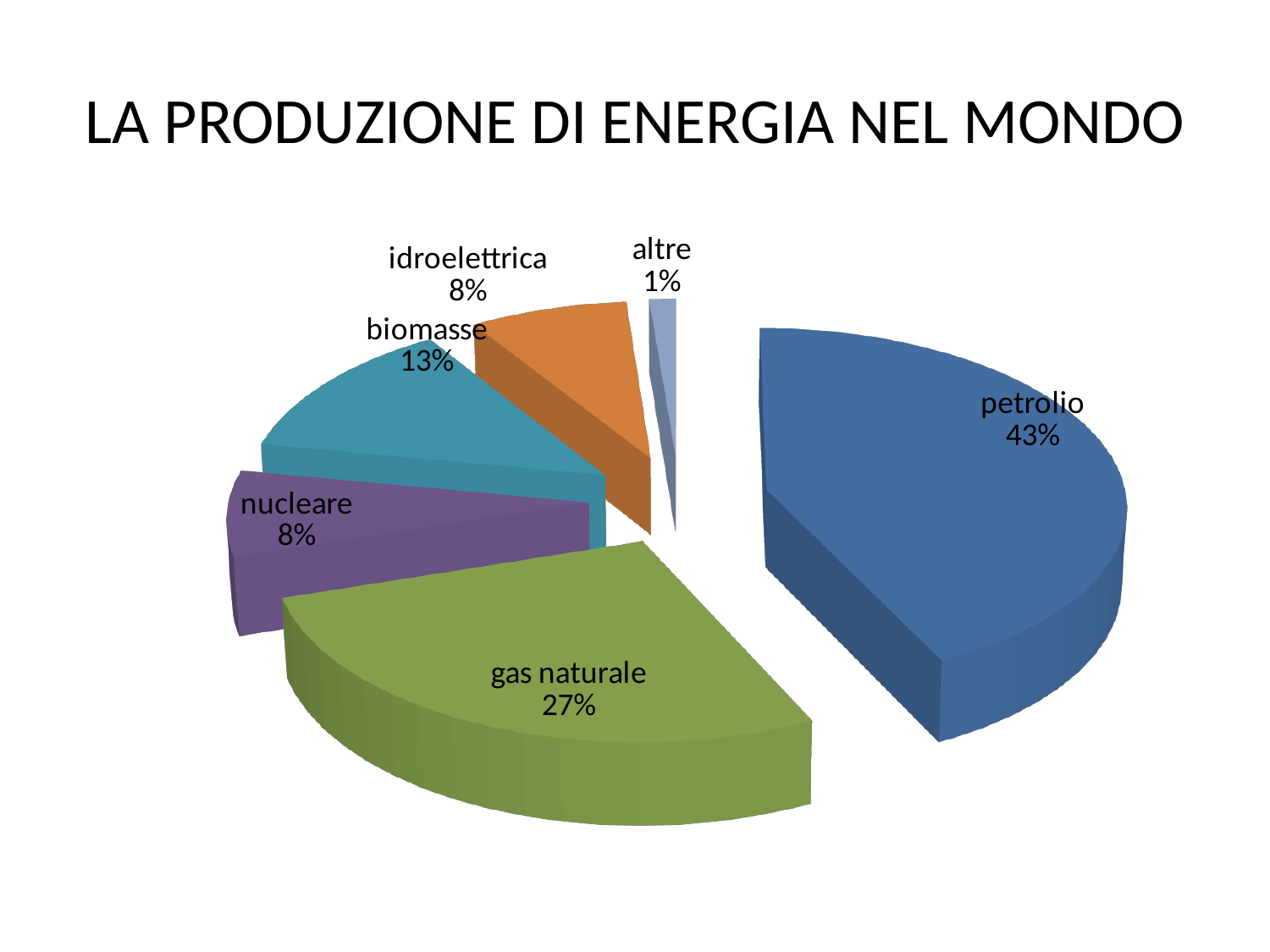

# LA PRODUZIONE DI ENERGIA NEL MONDO

[unsupported chart]